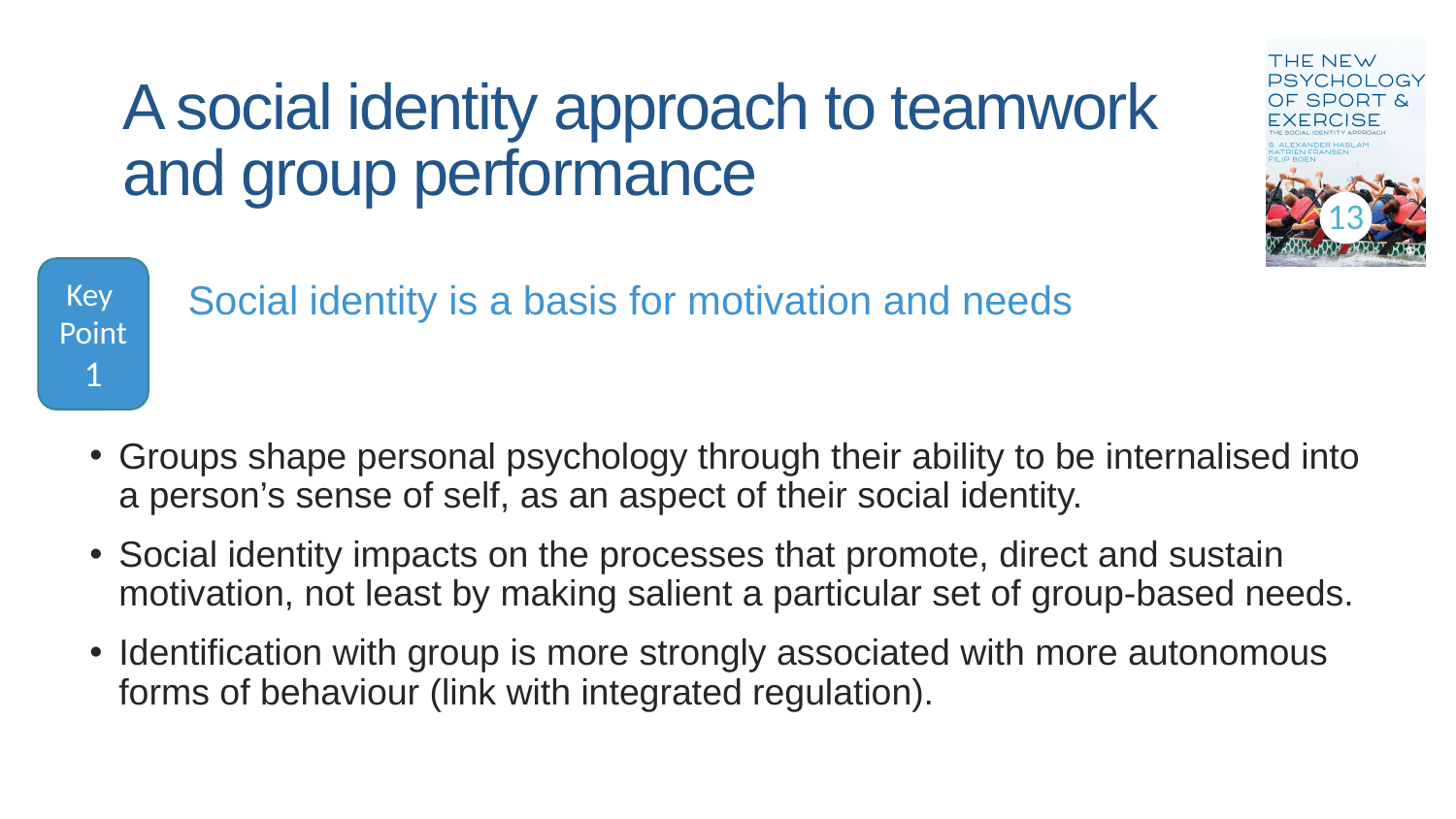

# A social identity approach to teamwork and group performance
13
Key
Point
1
Social identity is a basis for motivation and needs
Groups shape personal psychology through their ability to be internalised into a person’s sense of self, as an aspect of their social identity.
Social identity impacts on the processes that promote, direct and sustain motivation, not least by making salient a particular set of group-based needs.
Identification with group is more strongly associated with more autonomous forms of behaviour (link with integrated regulation).